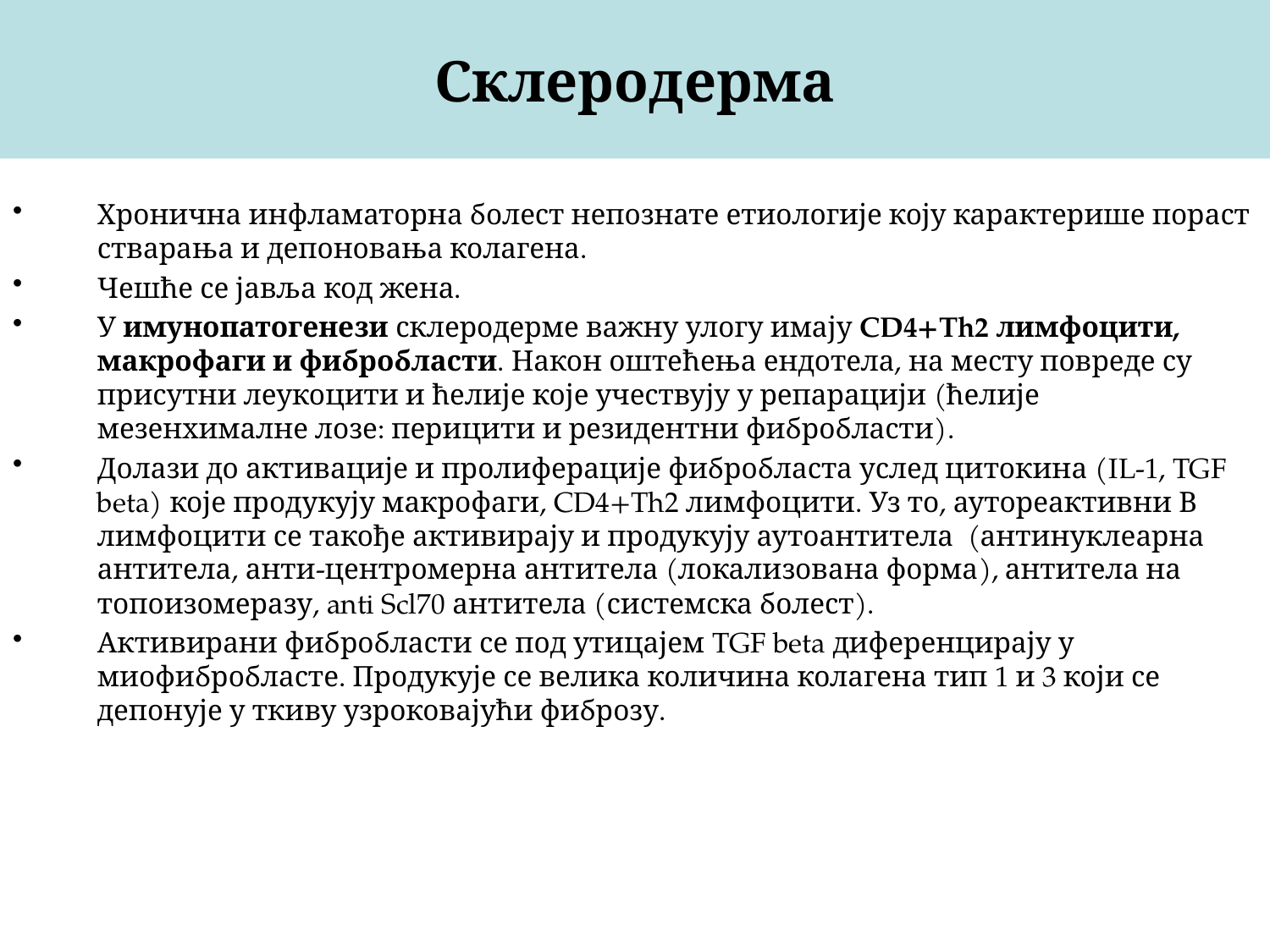

# Склеродерма
Хронична инфламаторна болест непознате етиологије коју карактерише пораст стварања и депоновања колагена.
Чешће се јавља код жена.
У имунопатогенези склеродерме важну улогу имају CD4+Th2 лимфоцити, макрофаги и фибробласти. Након оштећења ендотела, на месту повреде су присутни леукоцити и ћелије које учествују у репарацији (ћелије мезенхималне лозе: перицити и резидентни фибробласти).
Долази до активације и пролиферације фибробласта услед цитокина (IL-1, TGF beta) које продукују макрофаги, CD4+Th2 лимфоцити. Уз то, аутореактивни В лимфоцити се такође активирају и продукују аутоантитела  (антинуклеарна антитела, анти-центромерна антитела (локализована форма), антитела на топоизомеразу, anti Scl70 антитела (системска болест).
Активирани фибробласти се под утицајем TGF beta диференцирају у миофибробласте. Продукује се велика количина колагена тип 1 и 3 који се депонује у ткиву узроковајући фиброзу.